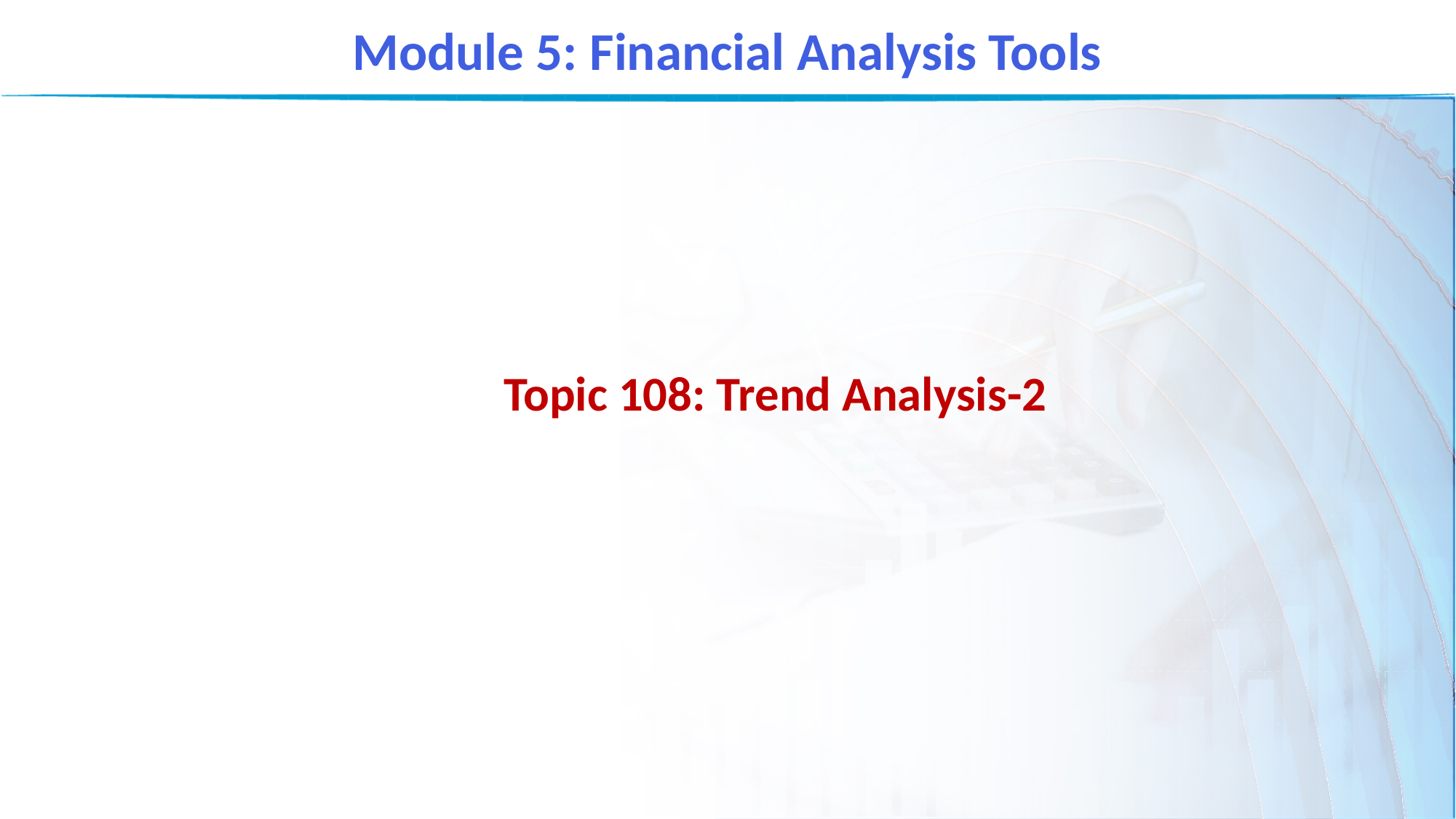

Module 5: Financial Analysis Tools
Topic 108: Trend Analysis-2